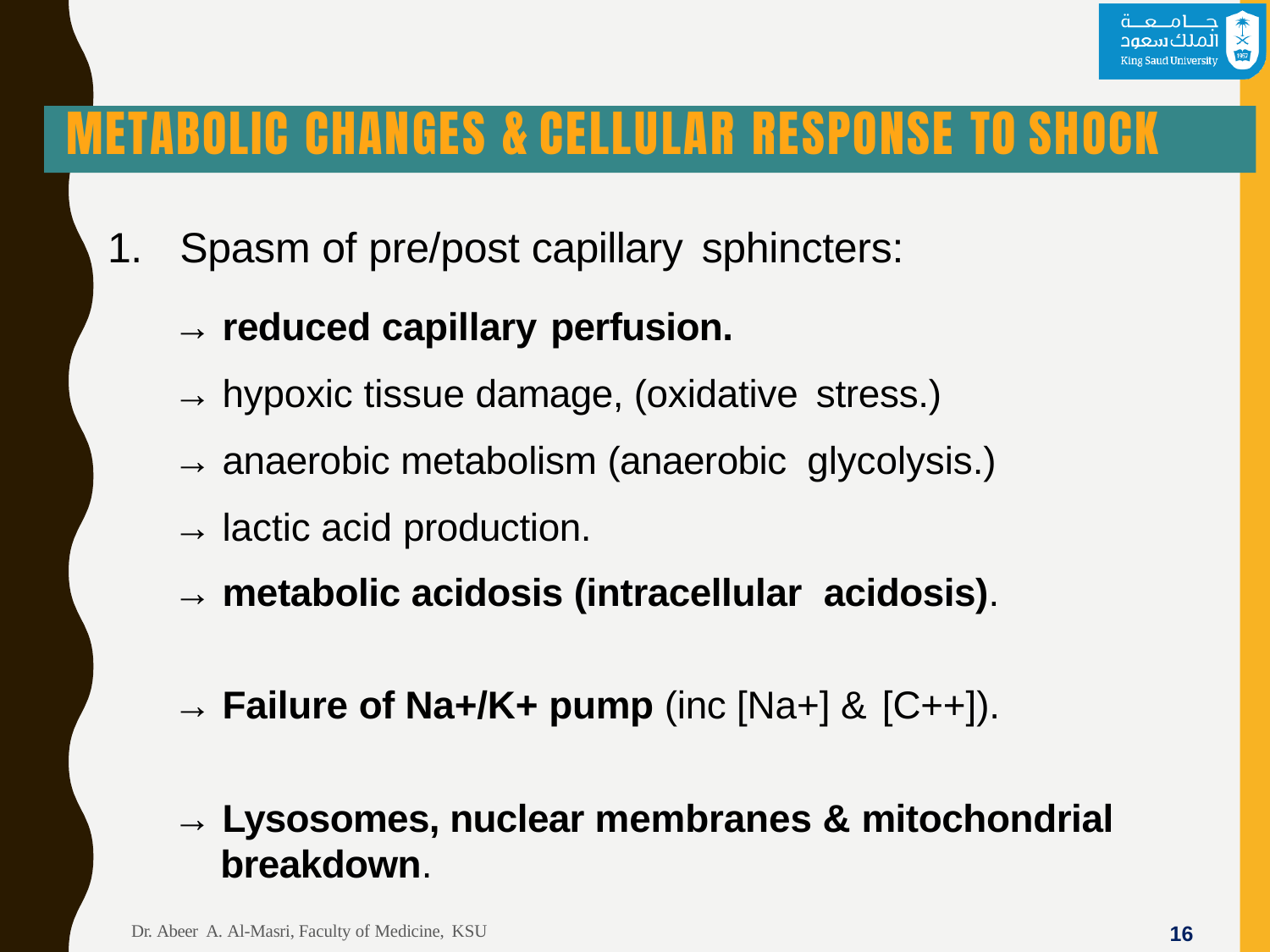

# METABOLIC CHANGES & CELLULAR RESPONSE TO SHOCK

1.	Spasm of pre/post capillary sphincters:
→ reduced capillary perfusion.
→ hypoxic tissue damage, (oxidative stress.)
→ anaerobic metabolism (anaerobic glycolysis.)
→ lactic acid production.
→ metabolic acidosis (intracellular  acidosis).

→ Failure of Na+/K+ pump (inc [Na+] & [C++]).

→ Lysosomes, nuclear membranes & mitochondrial  breakdown.
Dr. Abeer  A. Al-Masri, Faculty of Medicine, KSU
16